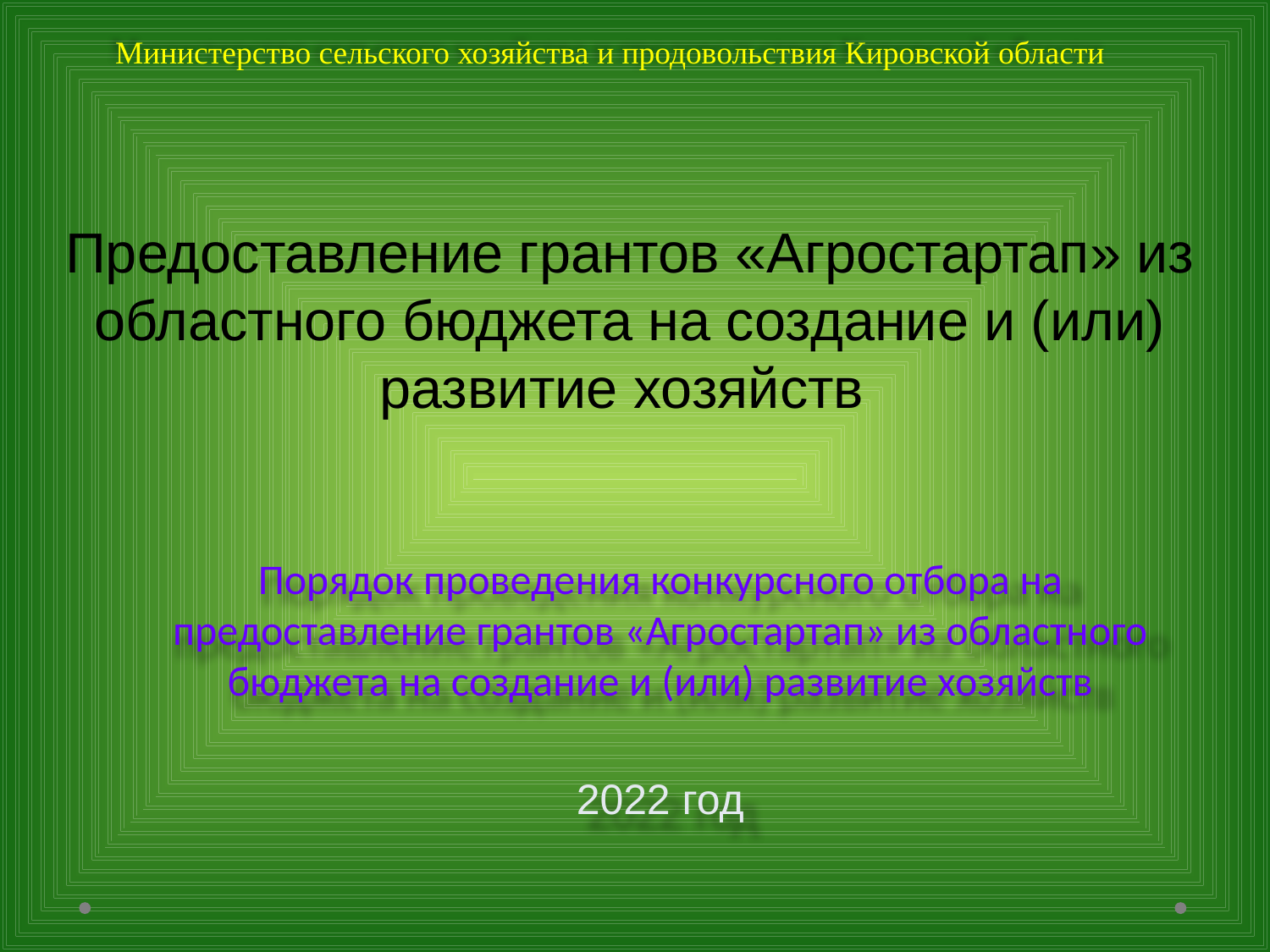

Министерство сельского хозяйства и продовольствия Кировской области
# Предоставление грантов «Агростартап» из областного бюджета на создание и (или) развитие хозяйств
Порядок проведения конкурсного отбора на предоставление грантов «Агростартап» из областного бюджета на создание и (или) развитие хозяйств

2022 год